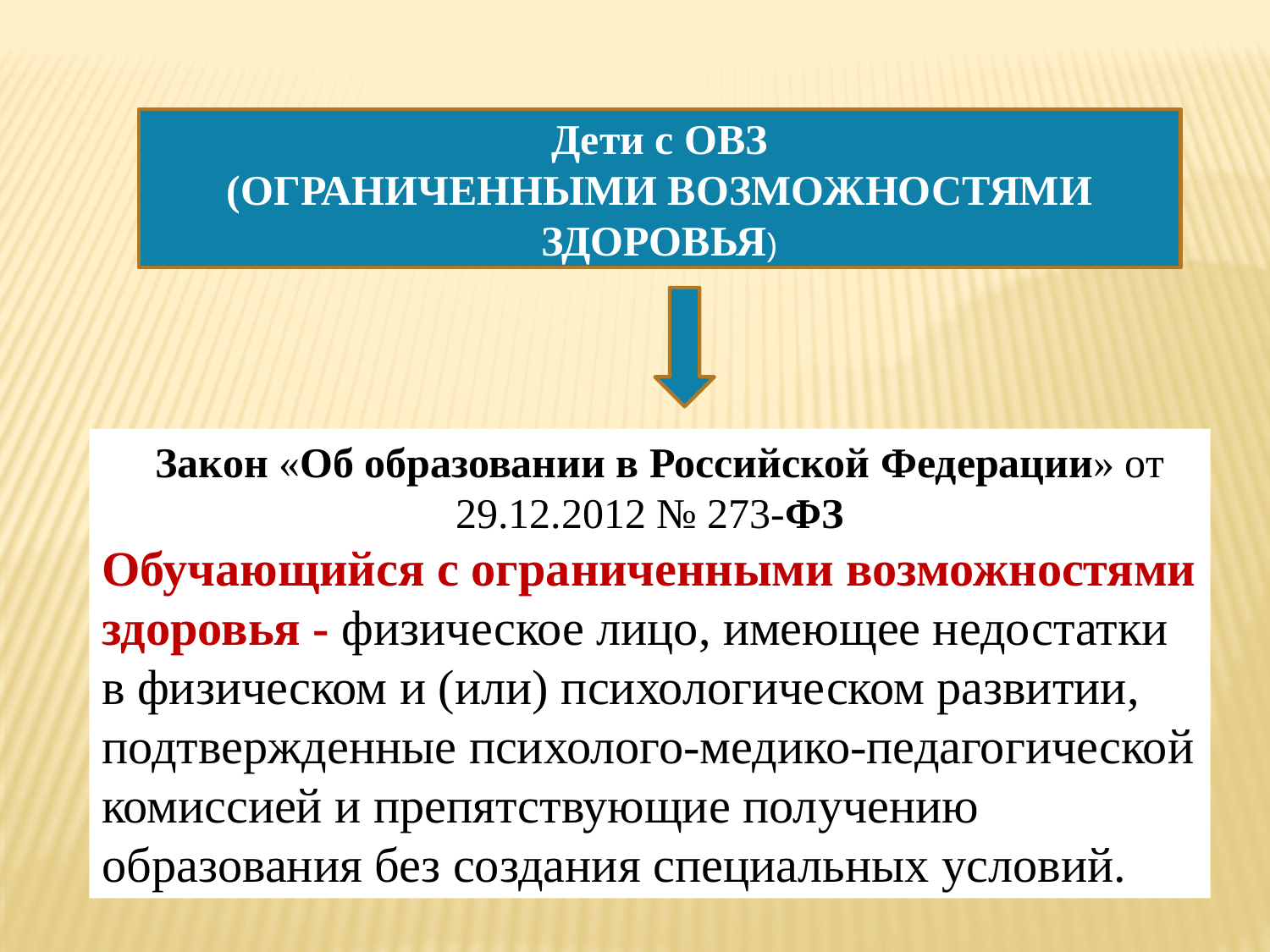

Дети с ОВЗ
(ОГРАНИЧЕННЫМИ ВОЗМОЖНОСТЯМИ ЗДОРОВЬЯ)

  Закон «Об образовании в Российской Федерации» от 29.12.2012 № 273-ФЗ
Обучающийся с ограниченными возможностями здоровья - физическое лицо, имеющее недостатки в физическом и (или) психологическом развитии, подтвержденные психолого-медико-педагогической комиссией и препятствующие получению образования без создания специальных условий.